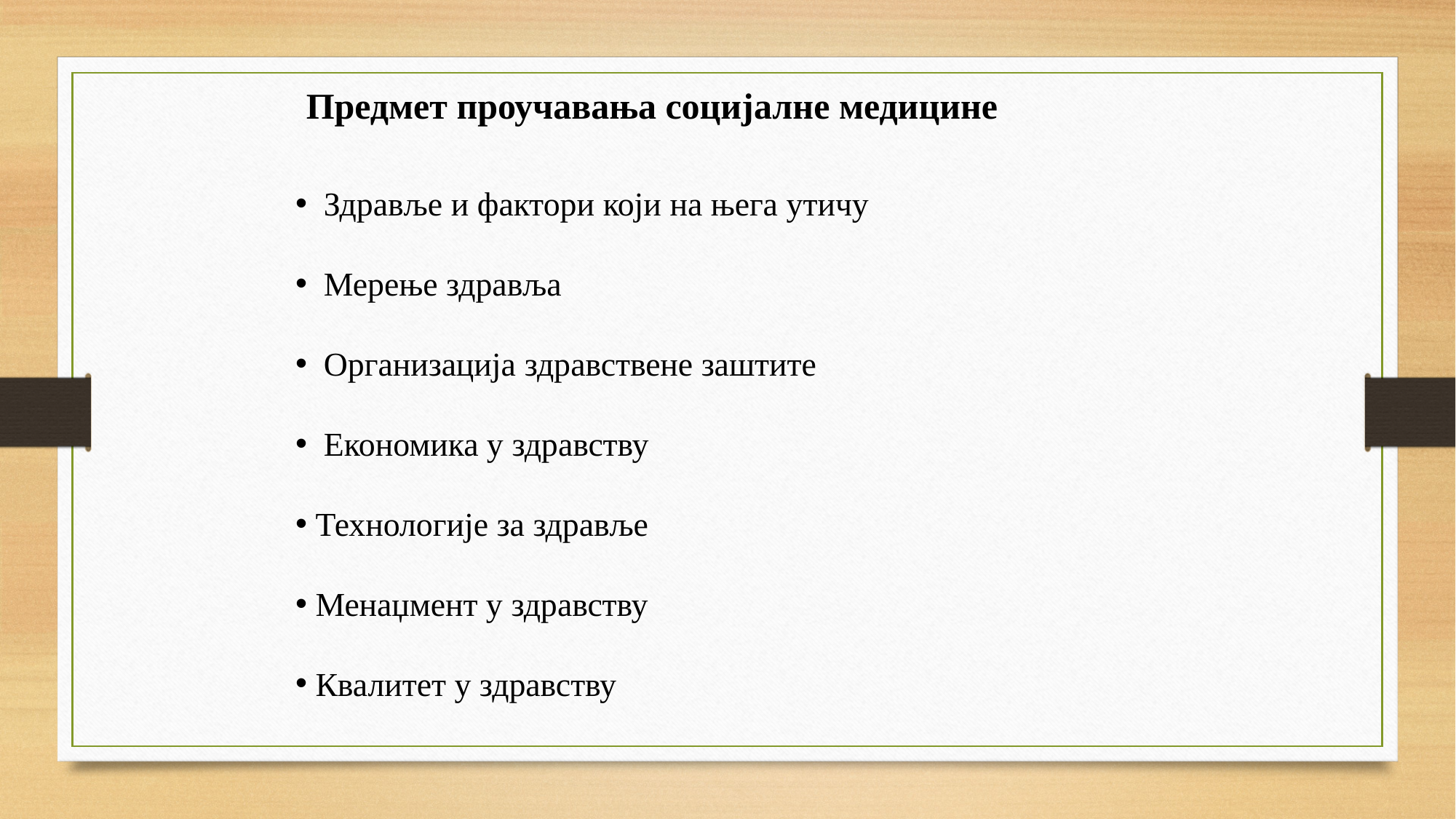

Предмет проучавања социјалне медицине
  Здравље и фактори који на њега утичу

  Мерење здравља

  Организација здравствене заштите

  Економика у здравству

 Технологије за здравље

 Менаџмент у здравству

 Квалитет у здравству